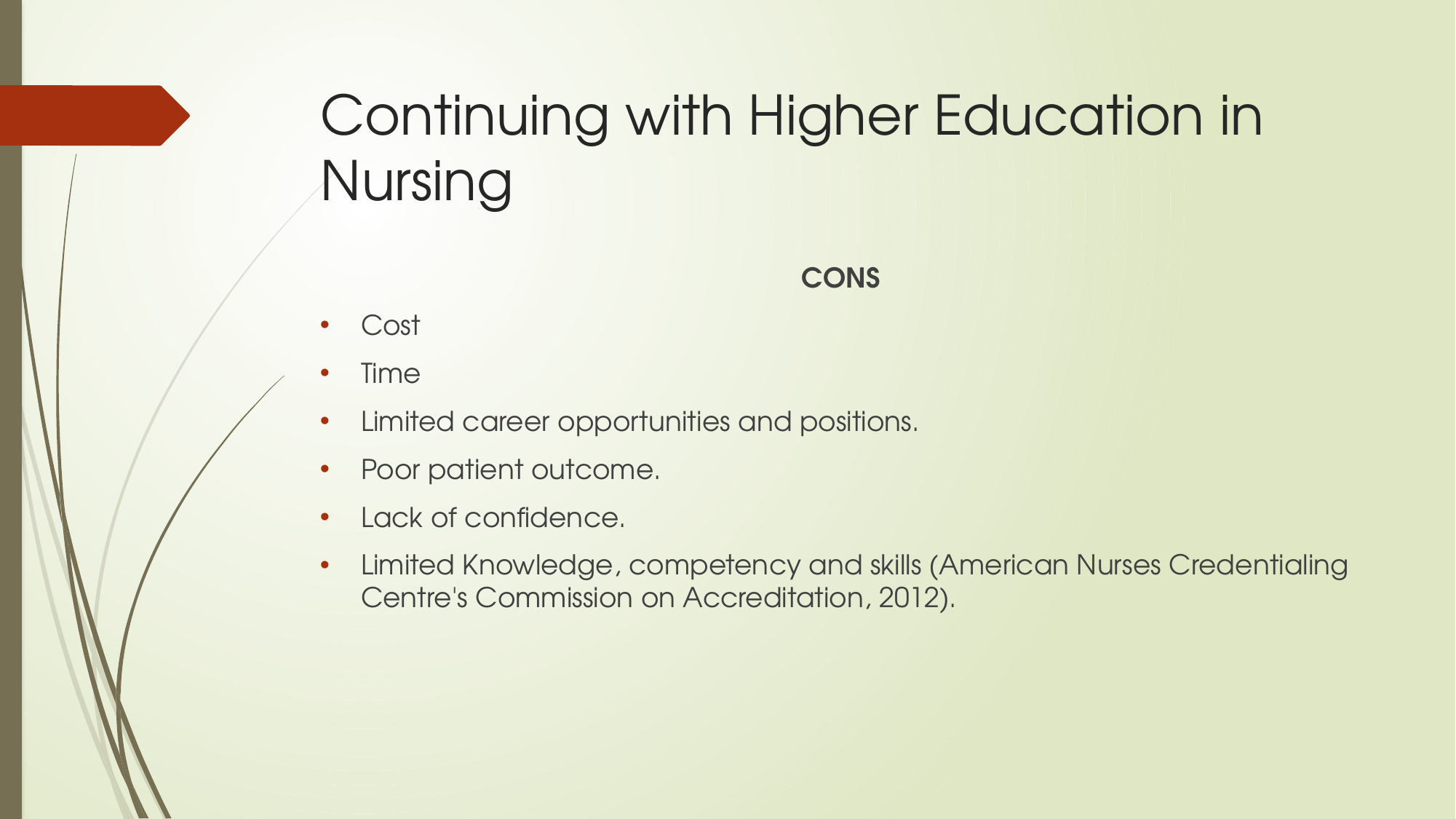

# Continuing with Higher Education in Nursing
CONS
Cost
Time
Limited career opportunities and positions.
Poor patient outcome.
Lack of confidence.
Limited Knowledge, competency and skills (American Nurses Credentialing Centre's Commission on Accreditation, 2012).